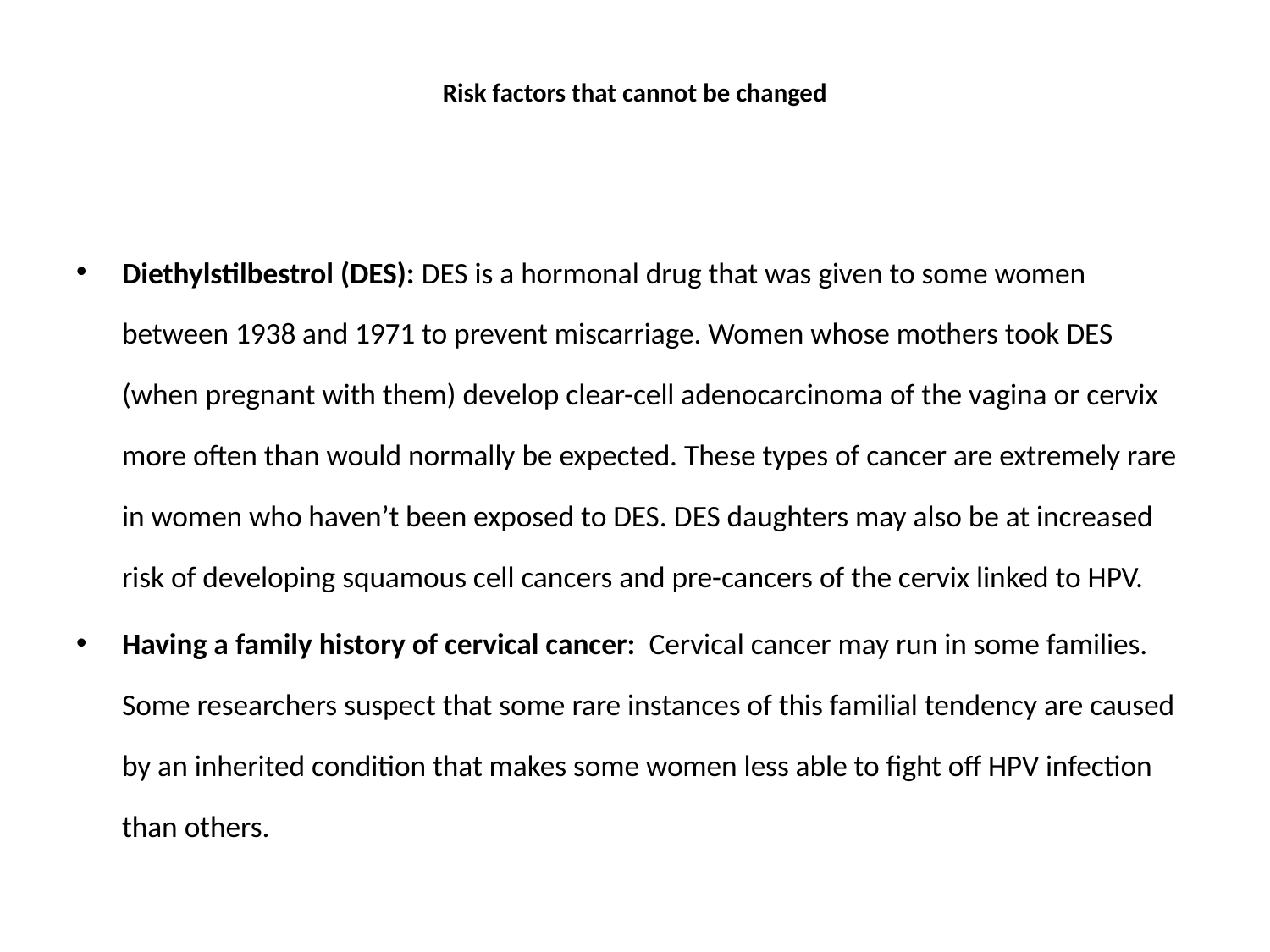

# Risk factors that cannot be changed
Diethylstilbestrol (DES): DES is a hormonal drug that was given to some women between 1938 and 1971 to prevent miscarriage. Women whose mothers took DES (when pregnant with them) develop clear-cell adenocarcinoma of the vagina or cervix more often than would normally be expected. These types of cancer are extremely rare in women who haven’t been exposed to DES. DES daughters may also be at increased risk of developing squamous cell cancers and pre-cancers of the cervix linked to HPV.
Having a family history of cervical cancer:  Cervical cancer may run in some families. Some researchers suspect that some rare instances of this familial tendency are caused by an inherited condition that makes some women less able to fight off HPV infection than others.